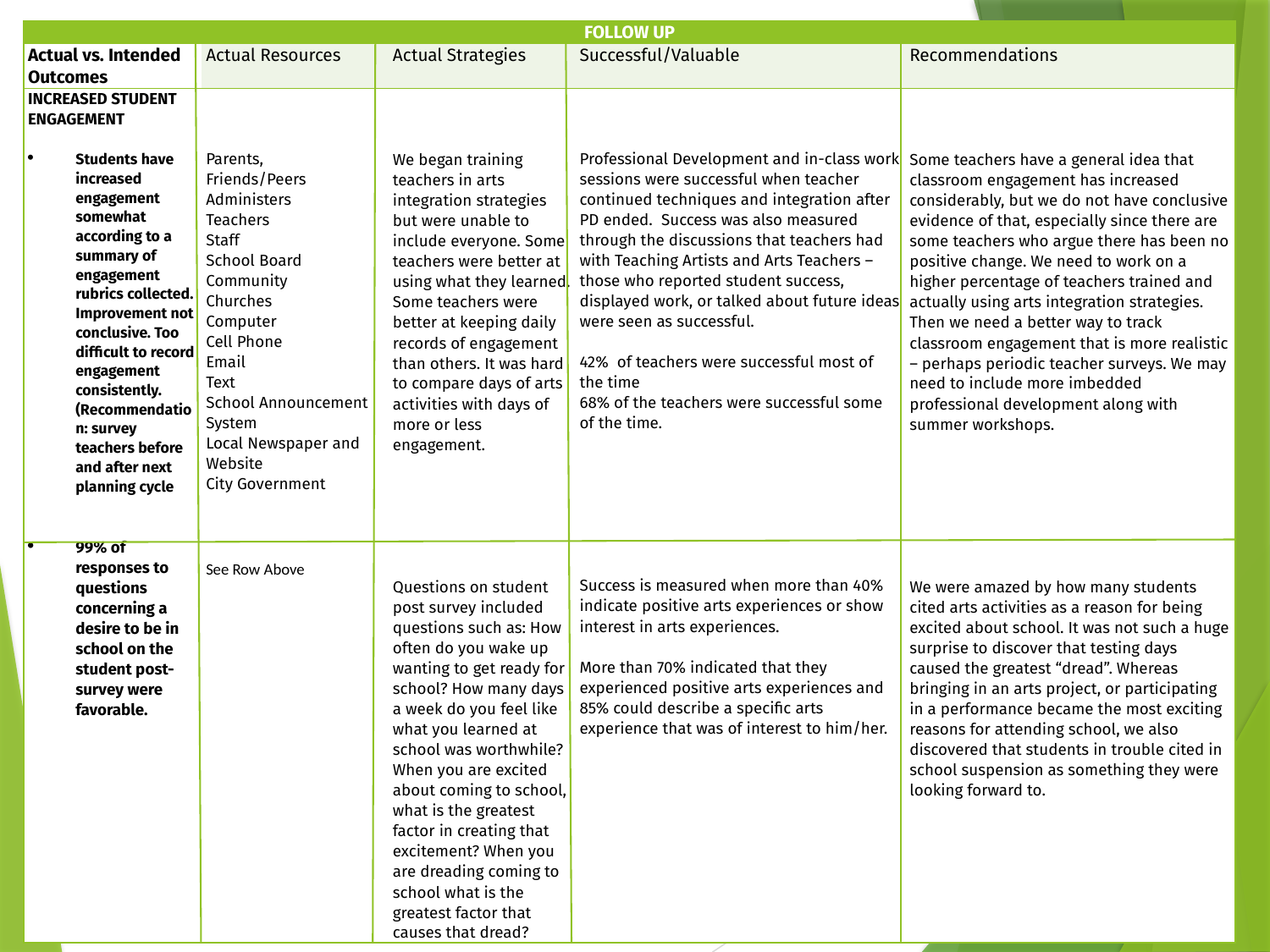

| FOLLOW UP |  |  |  |  |
| --- | --- | --- | --- | --- |
| Actual vs. Intended Outcomes | Actual Resources | Actual Strategies | Successful/Valuable | Recommendations |
| INCREASED STUDENT ENGAGEMENT   Students have increased engagement somewhat according to a summary of engagement rubrics collected. Improvement not conclusive. Too difficult to record engagement consistently. (Recommendation: survey teachers before and after next planning cycle   99% of responses to questions concerning a desire to be in school on the student post-survey were favorable. | Parents, Friends/Peers Administers Teachers Staff School Board Community Churches Computer Cell Phone Email Text School Announcement System Local Newspaper and Website City Government See Row Above | We began training teachers in arts integration strategies but were unable to include everyone. Some teachers were better at using what they learned. Some teachers were better at keeping daily records of engagement than others. It was hard to compare days of arts activities with days of more or less engagement.     Questions on student post survey included questions such as: How often do you wake up wanting to get ready for school? How many days a week do you feel like what you learned at school was worthwhile? When you are excited about coming to school, what is the greatest factor in creating that excitement? When you are dreading coming to school what is the greatest factor that causes that dread? | Professional Development and in-class work sessions were successful when teacher continued techniques and integration after PD ended. Success was also measured through the discussions that teachers had with Teaching Artists and Arts Teachers – those who reported student success, displayed work, or talked about future ideas were seen as successful. 42% of teachers were successful most of the time 68% of the teachers were successful some of the time. Success is measured when more than 40% indicate positive arts experiences or show interest in arts experiences. More than 70% indicated that they experienced positive arts experiences and 85% could describe a specific arts experience that was of interest to him/her. | Some teachers have a general idea that classroom engagement has increased considerably, but we do not have conclusive evidence of that, especially since there are some teachers who argue there has been no positive change. We need to work on a higher percentage of teachers trained and actually using arts integration strategies. Then we need a better way to track classroom engagement that is more realistic – perhaps periodic teacher surveys. We may need to include more imbedded professional development along with summer workshops.     We were amazed by how many students cited arts activities as a reason for being excited about school. It was not such a huge surprise to discover that testing days caused the greatest “dread”. Whereas bringing in an arts project, or participating in a performance became the most exciting reasons for attending school, we also discovered that students in trouble cited in school suspension as something they were looking forward to. |